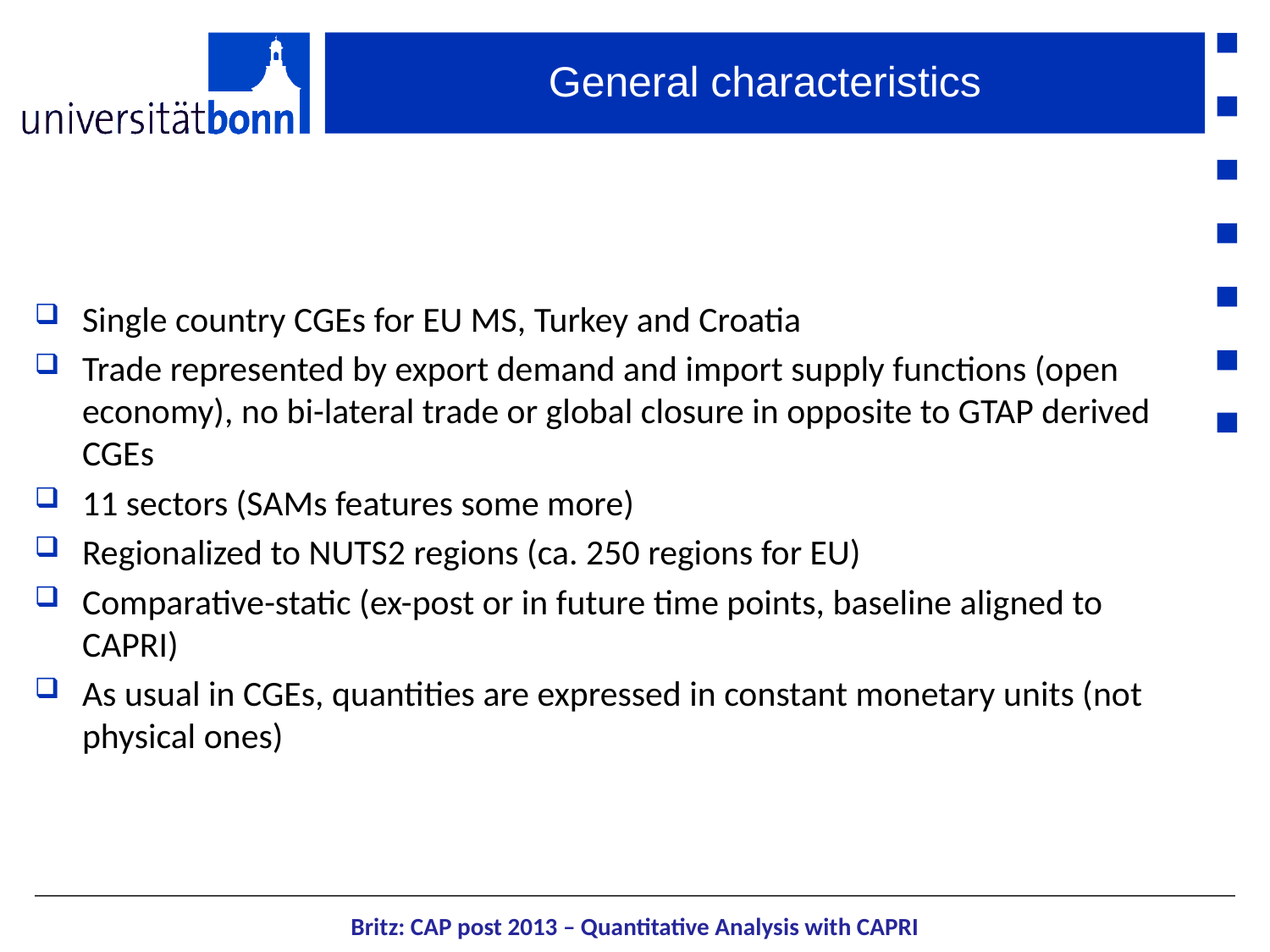

# General characteristics
Single country CGEs for EU MS, Turkey and Croatia
Trade represented by export demand and import supply functions (open economy), no bi-lateral trade or global closure in opposite to GTAP derived CGEs
11 sectors (SAMs features some more)
Regionalized to NUTS2 regions (ca. 250 regions for EU)
Comparative-static (ex-post or in future time points, baseline aligned to CAPRI)
As usual in CGEs, quantities are expressed in constant monetary units (not physical ones)
Britz: CAP post 2013 – Quantitative Analysis with CAPRI